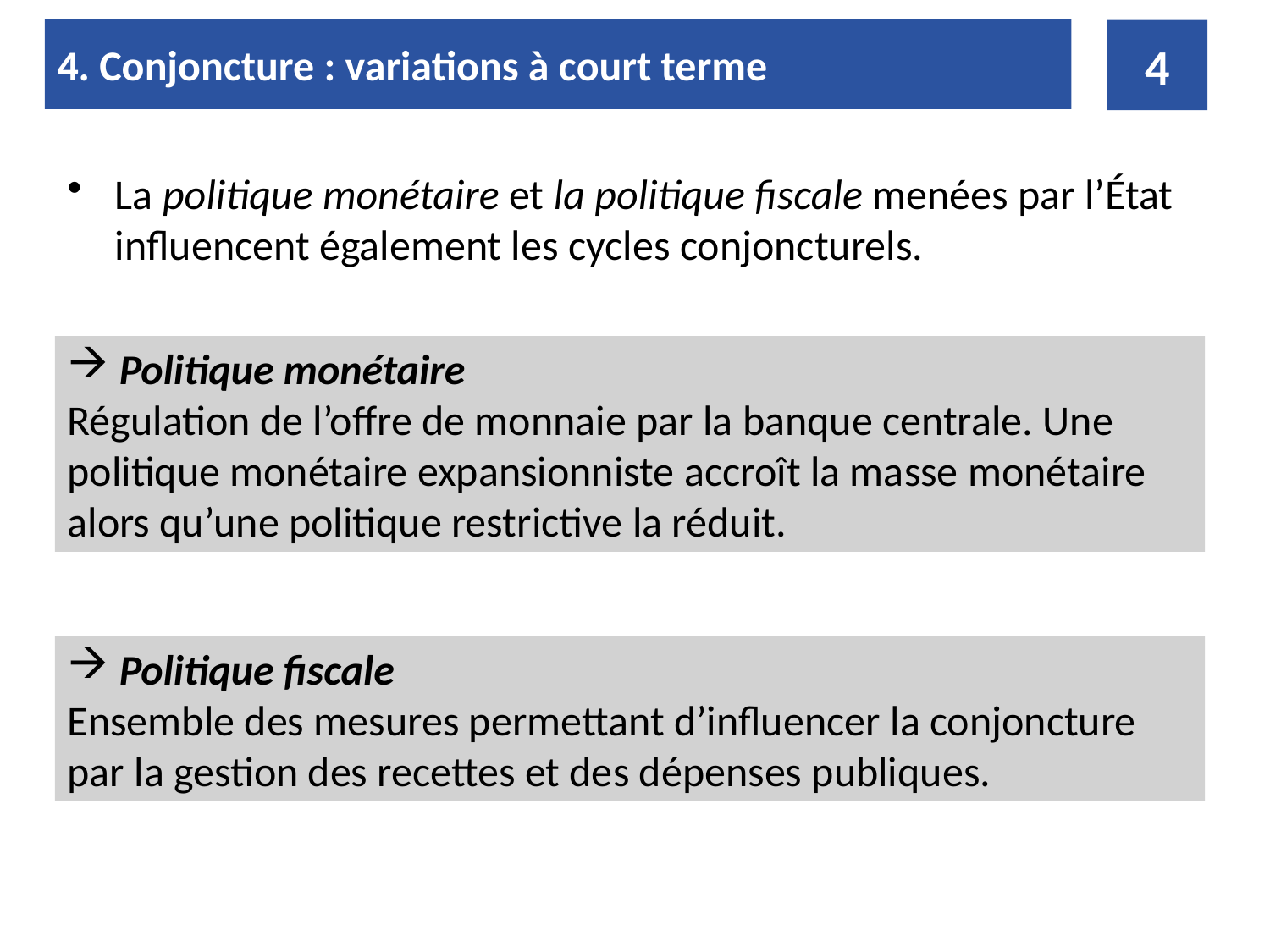

4. Conjoncture : variations à court terme
4

La politique monétaire et la politique fiscale menées par l’État influencent également les cycles conjoncturels.

 Politique monétaire
Régulation de l’offre de monnaie par la banque centrale. Une politique monétaire expansionniste accroît la masse monétaire alors qu’une politique restrictive la réduit.

 Politique fiscale
Ensemble des mesures permettant d’influencer la conjoncture par la gestion des recettes et des dépenses publiques.